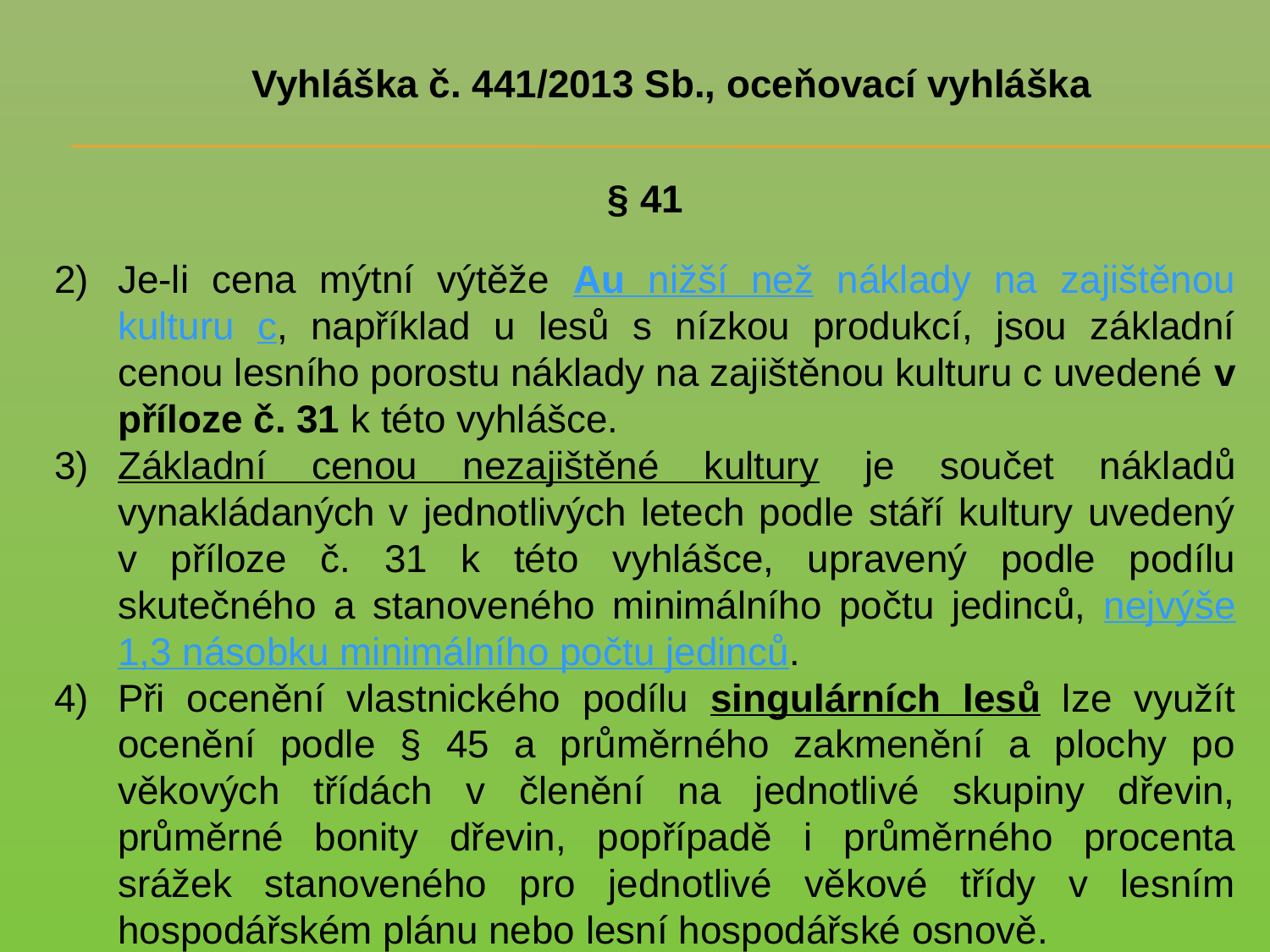

# Vyhláška č. 441/2013 Sb., oceňovací vyhláška
§ 41
Je-li cena mýtní výtěže Au nižší než náklady na zajištěnou kulturu c, například u lesů s nízkou produkcí, jsou základní cenou lesního porostu náklady na zajištěnou kulturu c uvedené v příloze č. 31 k této vyhlášce.
Základní cenou nezajištěné kultury je součet nákladů vynakládaných v jednotlivých letech podle stáří kultury uvedený v příloze č. 31 k této vyhlášce, upravený podle podílu skutečného a stanoveného minimálního počtu jedinců, nejvýše 1,3 násobku minimálního počtu jedinců.
Při ocenění vlastnického podílu singulárních lesů lze využít ocenění podle § 45 a průměrného zakmenění a plochy po věkových třídách v členění na jednotlivé skupiny dřevin, průměrné bonity dřevin, popřípadě i průměrného procenta srážek stanoveného pro jednotlivé věkové třídy v lesním hospodářském plánu nebo lesní hospodářské osnově.